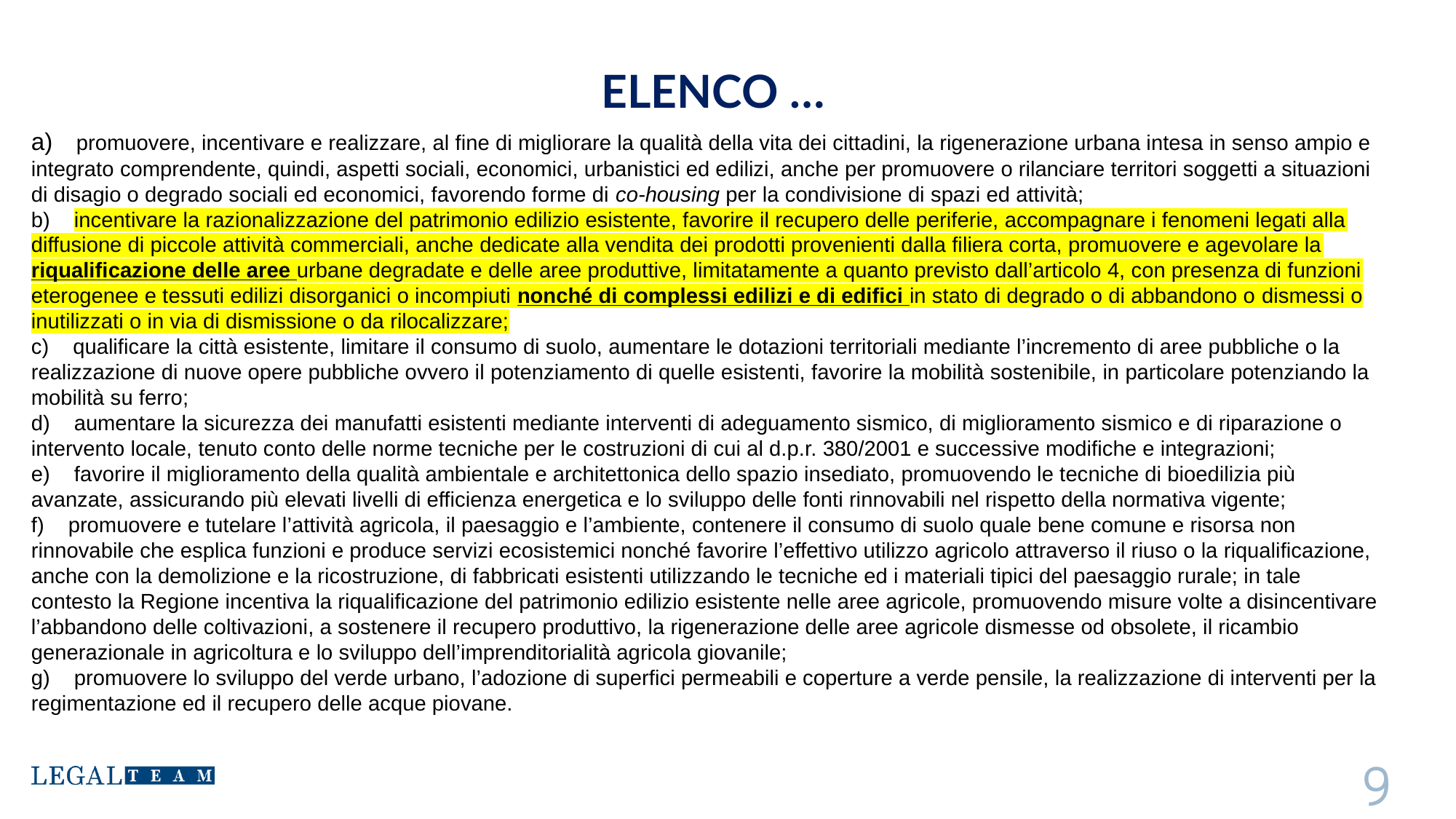

# ELENCO …
a)    promuovere, incentivare e realizzare, al fine di migliorare la qualità della vita dei cittadini, la rigenerazione urbana intesa in senso ampio e integrato comprendente, quindi, aspetti sociali, economici, urbanistici ed edilizi, anche per promuovere o rilanciare territori soggetti a situazioni di disagio o degrado sociali ed economici, favorendo forme di co-housing per la condivisione di spazi ed attività;
b)    incentivare la razionalizzazione del patrimonio edilizio esistente, favorire il recupero delle periferie, accompagnare i fenomeni legati alla diffusione di piccole attività commerciali, anche dedicate alla vendita dei prodotti provenienti dalla filiera corta, promuovere e agevolare la riqualificazione delle aree urbane degradate e delle aree produttive, limitatamente a quanto previsto dall’articolo 4, con presenza di funzioni eterogenee e tessuti edilizi disorganici o incompiuti nonché di complessi edilizi e di edifici in stato di degrado o di abbandono o dismessi o inutilizzati o in via di dismissione o da rilocalizzare;
c)    qualificare la città esistente, limitare il consumo di suolo, aumentare le dotazioni territoriali mediante l’incremento di aree pubbliche o la realizzazione di nuove opere pubbliche ovvero il potenziamento di quelle esistenti, favorire la mobilità sostenibile, in particolare potenziando la mobilità su ferro;
d)    aumentare la sicurezza dei manufatti esistenti mediante interventi di adeguamento sismico, di miglioramento sismico e di riparazione o intervento locale, tenuto conto delle norme tecniche per le costruzioni di cui al d.p.r. 380/2001 e successive modifiche e integrazioni;
e)    favorire il miglioramento della qualità ambientale e architettonica dello spazio insediato, promuovendo le tecniche di bioedilizia più avanzate, assicurando più elevati livelli di efficienza energetica e lo sviluppo delle fonti rinnovabili nel rispetto della normativa vigente;
f)    promuovere e tutelare l’attività agricola, il paesaggio e l’ambiente, contenere il consumo di suolo quale bene comune e risorsa non rinnovabile che esplica funzioni e produce servizi ecosistemici nonché favorire l’effettivo utilizzo agricolo attraverso il riuso o la riqualificazione, anche con la demolizione e la ricostruzione, di fabbricati esistenti utilizzando le tecniche ed i materiali tipici del paesaggio rurale; in tale contesto la Regione incentiva la riqualificazione del patrimonio edilizio esistente nelle aree agricole, promuovendo misure volte a disincentivare l’abbandono delle coltivazioni, a sostenere il recupero produttivo, la rigenerazione delle aree agricole dismesse od obsolete, il ricambio generazionale in agricoltura e lo sviluppo dell’imprenditorialità agricola giovanile;
g)    promuovere lo sviluppo del verde urbano, l’adozione di superfici permeabili e coperture a verde pensile, la realizzazione di interventi per la regimentazione ed il recupero delle acque piovane.
9